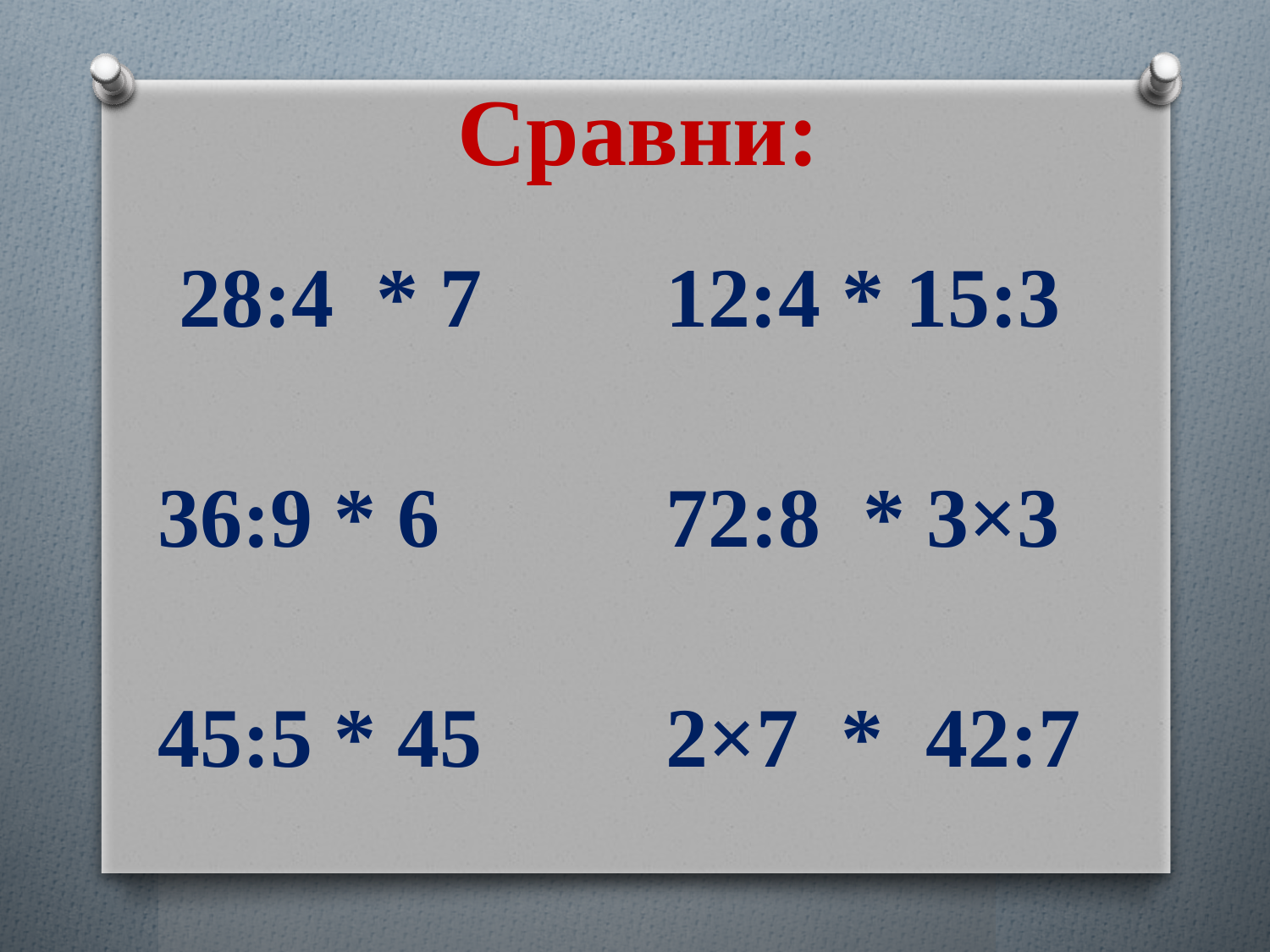

# Сравни:
 28:4  * 7	      12:4 * 15:3
36:9 * 6		72:8  * 3×3
45:5 * 45		2×7  *  42:7